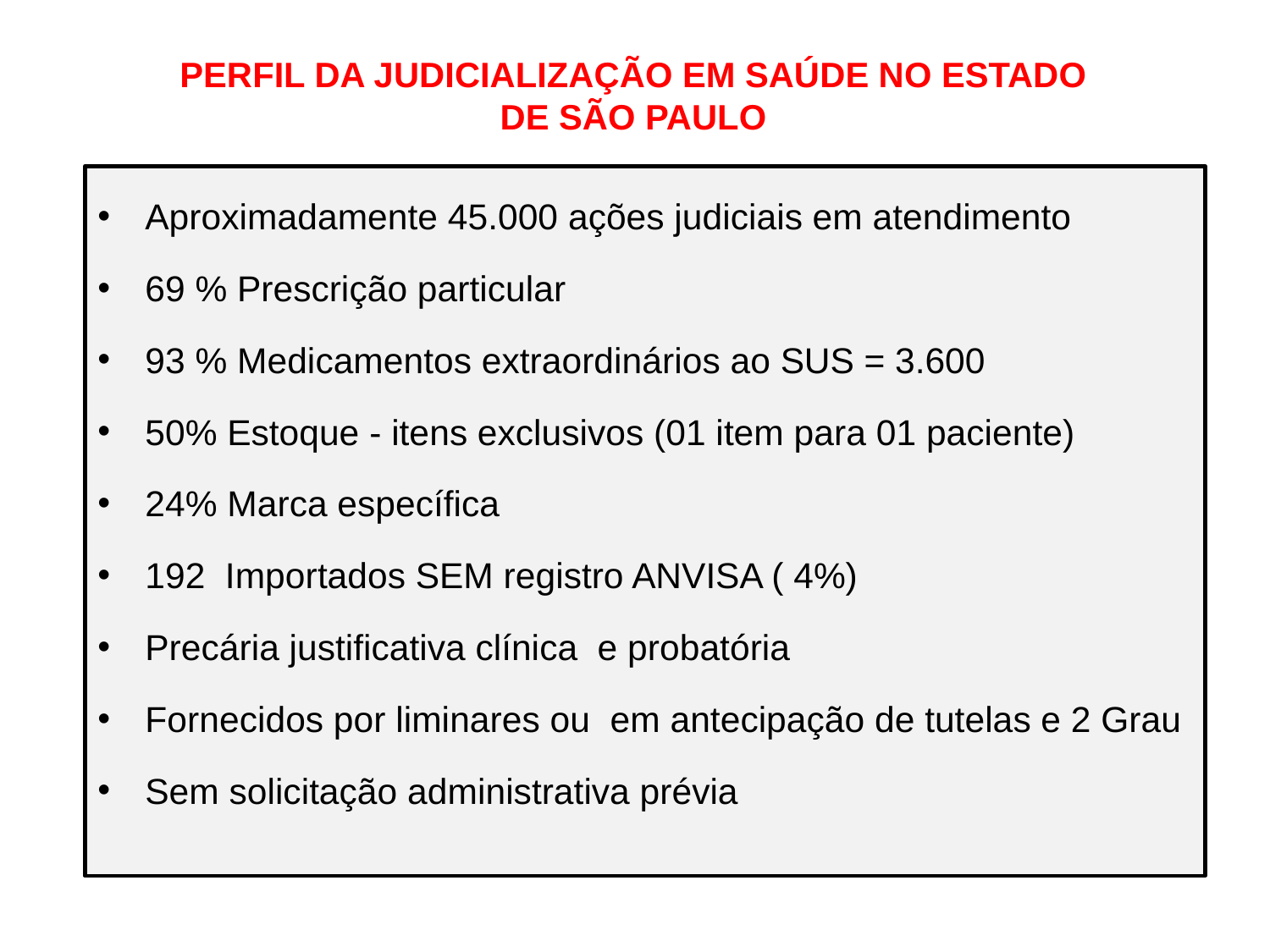

# PERFIL DA JUDICIALIZAÇÃO EM SAÚDE NO ESTADO DE SÃO PAULO
Aproximadamente 45.000 ações judiciais em atendimento
69 % Prescrição particular
93 % Medicamentos extraordinários ao SUS = 3.600
50% Estoque - itens exclusivos (01 item para 01 paciente)
24% Marca específica
192  Importados SEM registro ANVISA ( 4%)
Precária justificativa clínica  e probatória
Fornecidos por liminares ou  em antecipação de tutelas e 2 Grau
Sem solicitação administrativa prévia